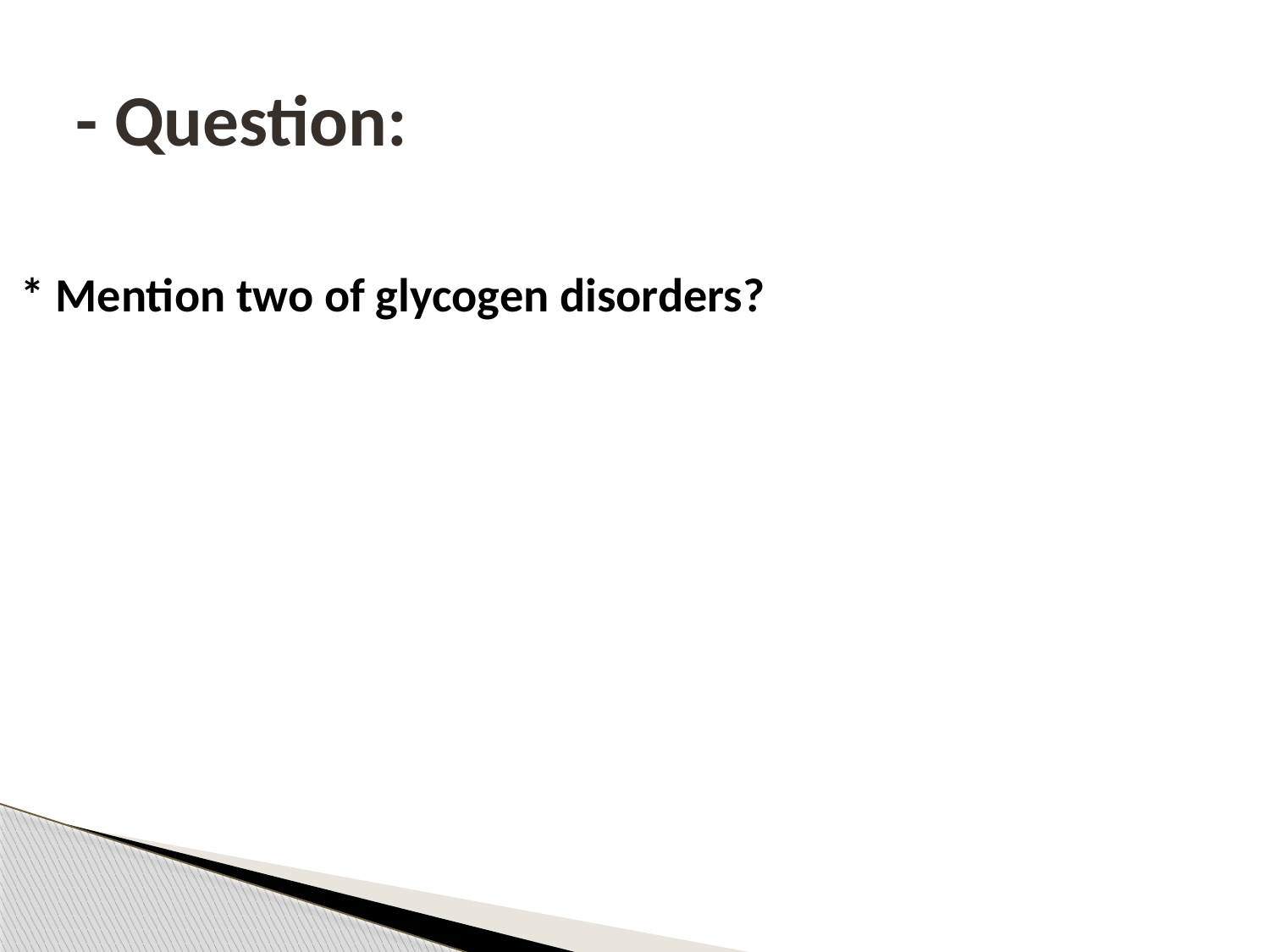

# - Question:
* Mention two of glycogen disorders?